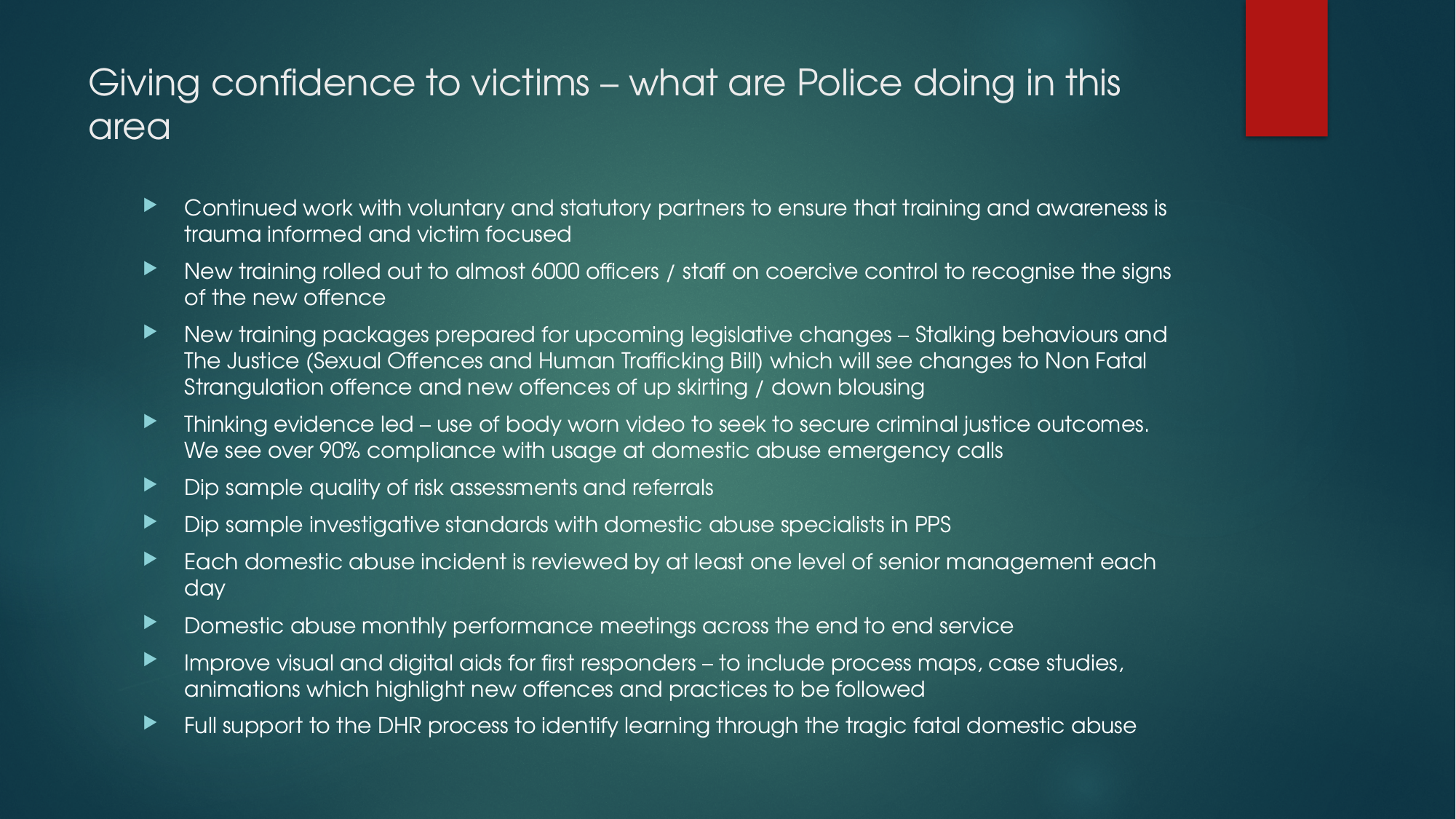

# Giving confidence to victims – what are Police doing in this area
Continued work with voluntary and statutory partners to ensure that training and awareness is trauma informed and victim focused
New training rolled out to almost 6000 officers / staff on coercive control to recognise the signs of the new offence
New training packages prepared for upcoming legislative changes – Stalking behaviours and The Justice (Sexual Offences and Human Trafficking Bill) which will see changes to Non Fatal Strangulation offence and new offences of up skirting / down blousing
Thinking evidence led – use of body worn video to seek to secure criminal justice outcomes.  We see over 90% compliance with usage at domestic abuse emergency calls
Dip sample quality of risk assessments and referrals
Dip sample investigative standards with domestic abuse specialists in PPS
Each domestic abuse incident is reviewed by at least one level of senior management each day
Domestic abuse monthly performance meetings across the end to end service
Improve visual and digital aids for first responders – to include process maps, case studies, animations which highlight new offences and practices to be followed
Full support to the DHR process to identify learning through the tragic fatal domestic abuse